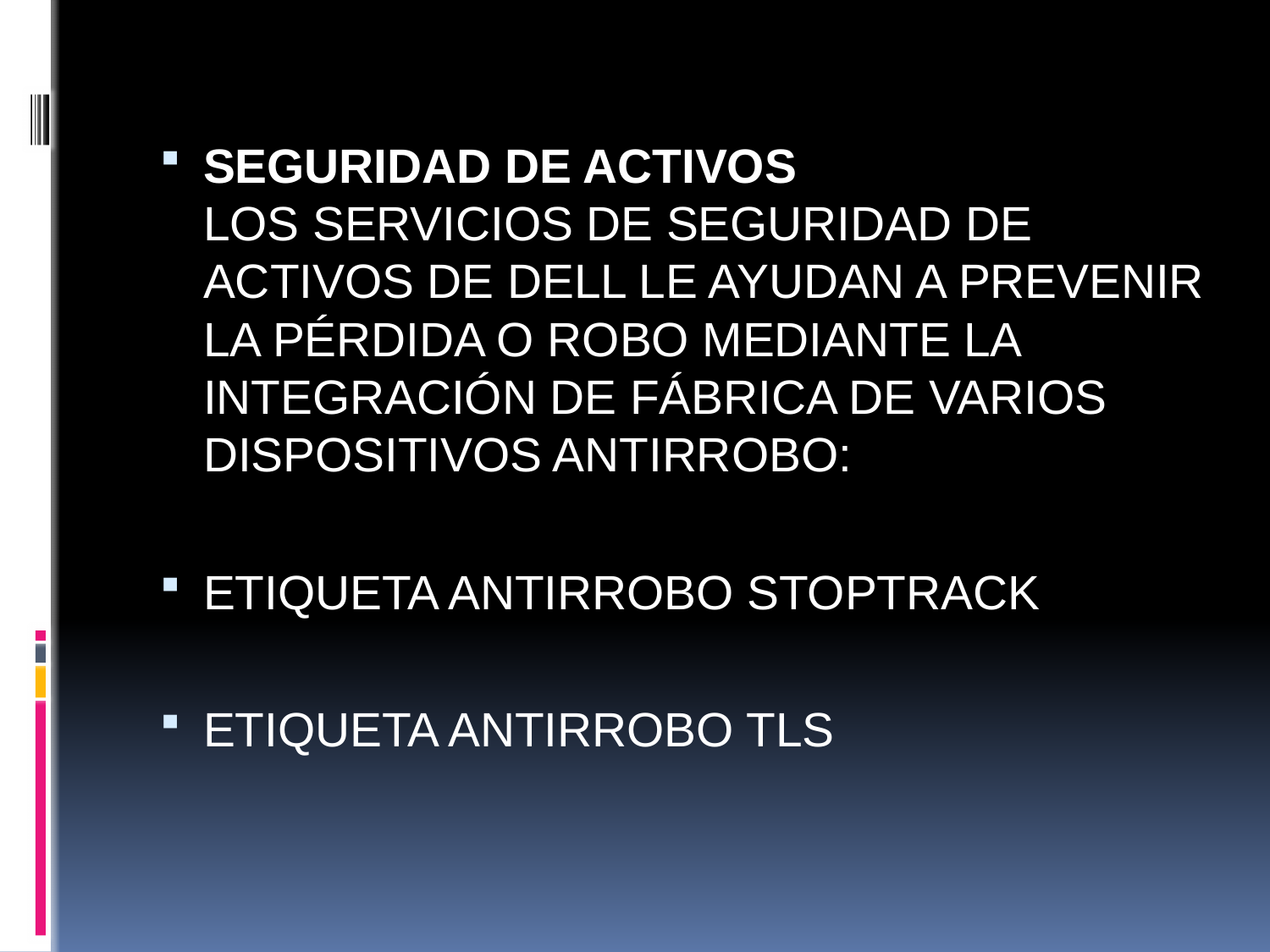

SEGURIDAD DE ACTIVOS
LOS SERVICIOS DE SEGURIDAD DE ACTIVOS DE DELL LE AYUDAN A PREVENIR LA PÉRDIDA O ROBO MEDIANTE LA INTEGRACIÓN DE FÁBRICA DE VARIOS DISPOSITIVOS ANTIRROBO:

ETIQUETA ANTIRROBO STOPTRACK

ETIQUETA ANTIRROBO TLS